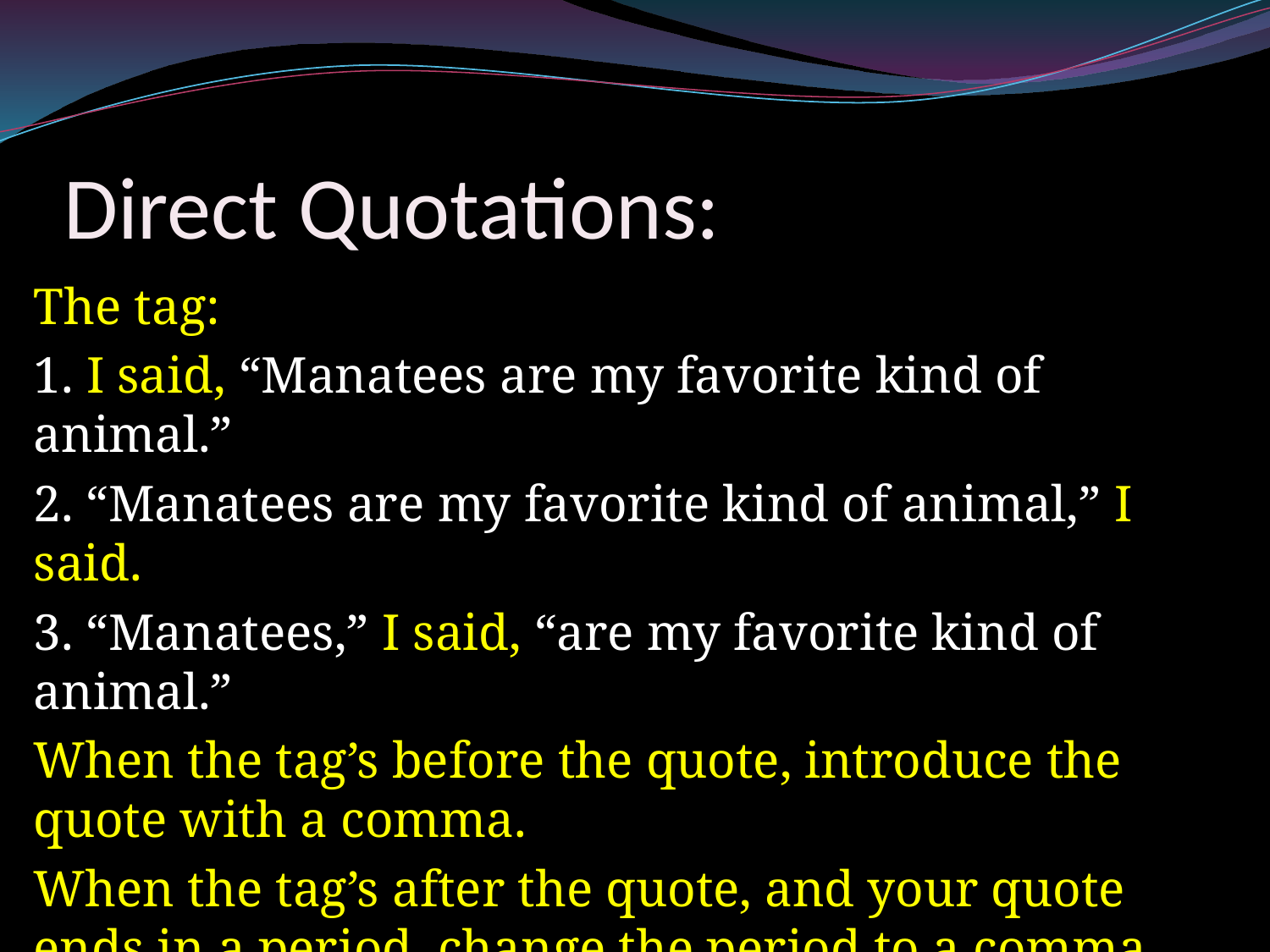

# Direct Quotations:
The tag:
1. I said, “Manatees are my favorite kind of animal.”
2. “Manatees are my favorite kind of animal,” I said.
3. “Manatees,” I said, “are my favorite kind of animal.”
When the tag’s before the quote, introduce the quote with a comma.
When the tag’s after the quote, and your quote ends in a period, change the period to a comma.